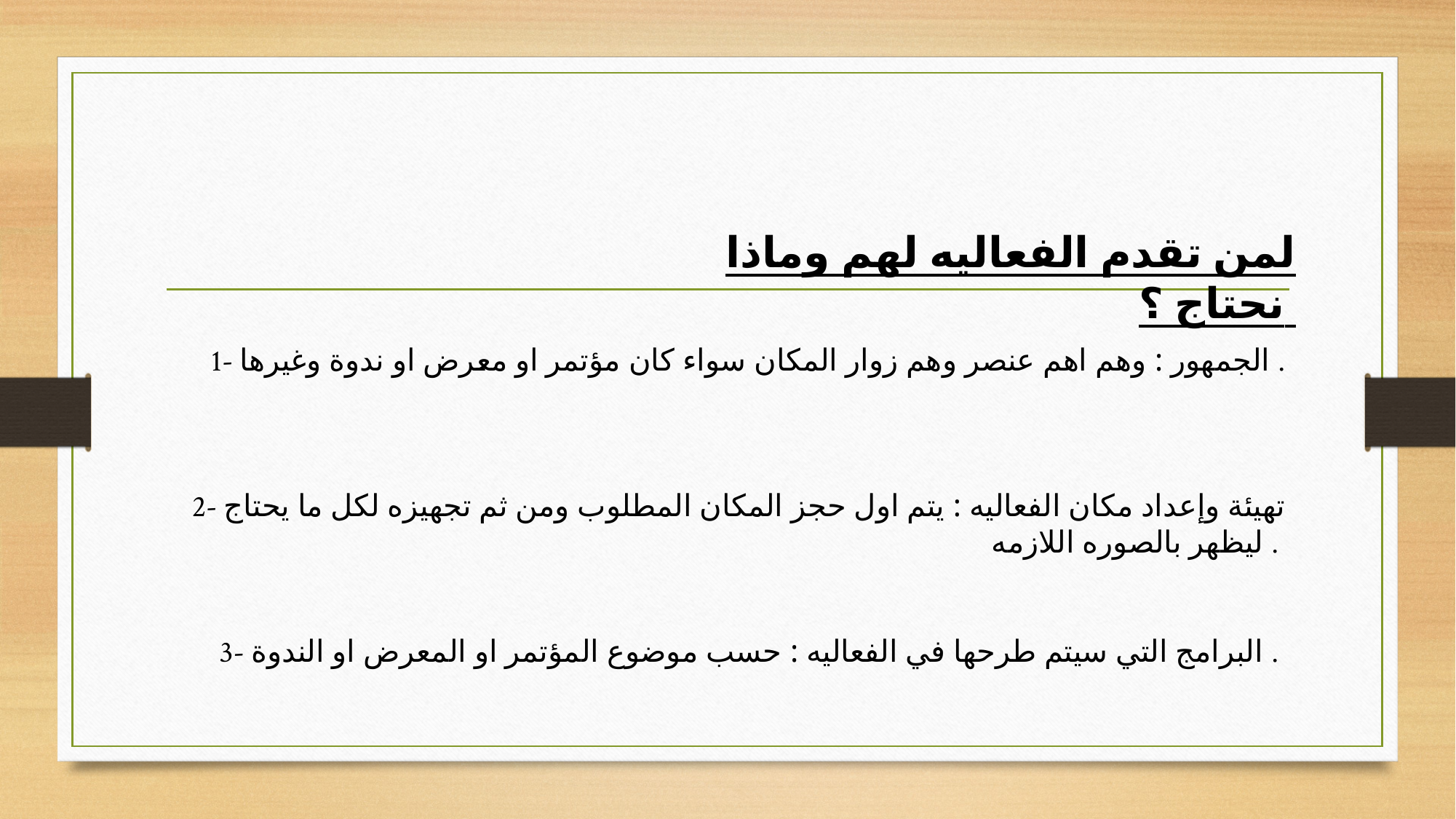

لمن تقدم الفعاليه لهم وماذا نحتاج ؟
1- الجمهور : وهم اهم عنصر وهم زوار المكان سواء كان مؤتمر او معرض او ندوة وغيرها .

2- تهيئة وإعداد مكان الفعاليه : يتم اول حجز المكان المطلوب ومن ثم تجهيزه لكل ما يحتاج ليظهر بالصوره اللازمه .

3- البرامج التي سيتم طرحها في الفعاليه : حسب موضوع المؤتمر او المعرض او الندوة .